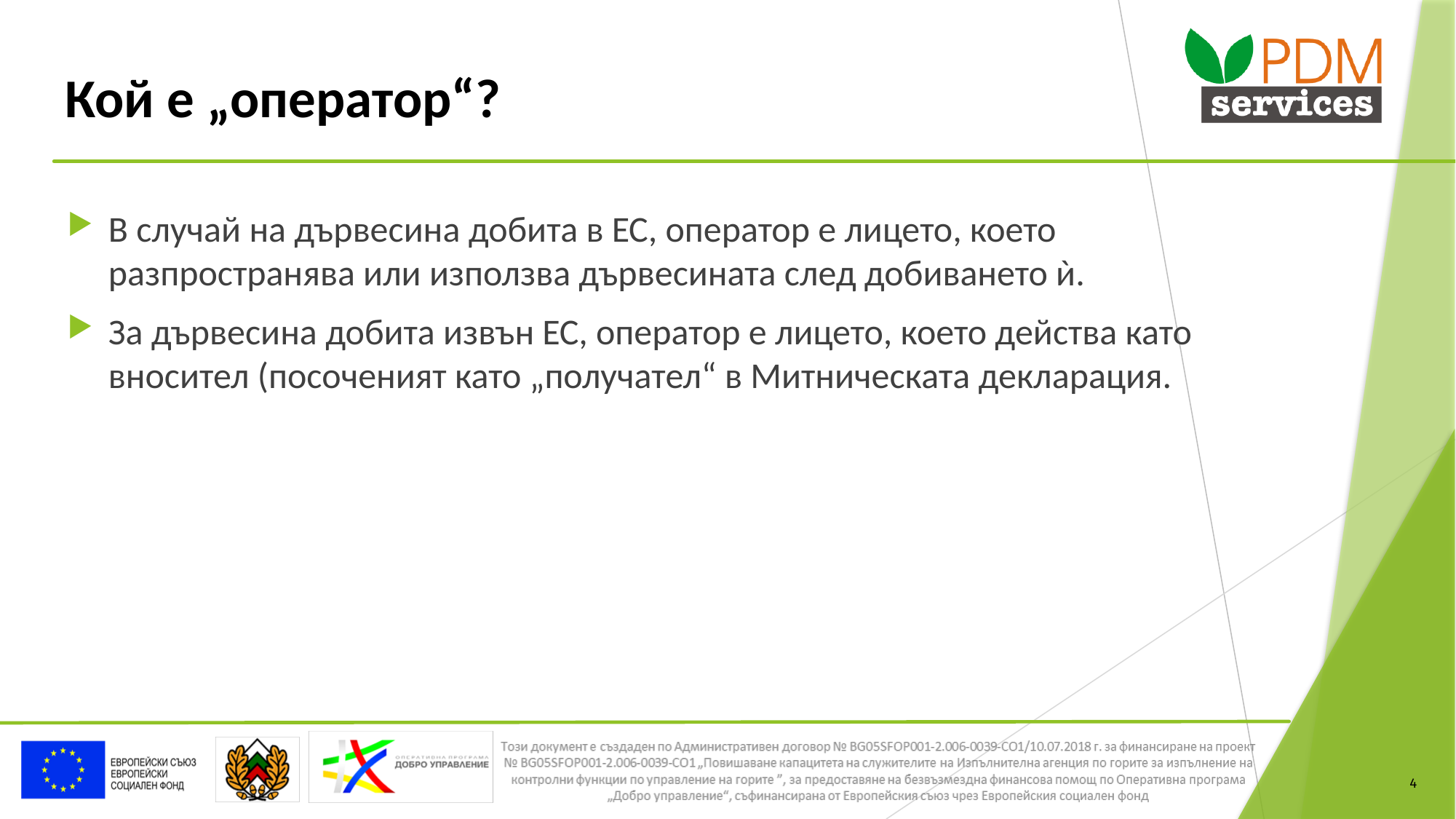

# Кой е „оператор“?
В случай на дървесина добита в ЕС, оператор е лицето, което разпространява или използва дървесината след добиването ѝ.
За дървесина добита извън ЕС, оператор е лицето, което действа като вносител (посоченият като „получател“ в Митническата декларация.
4